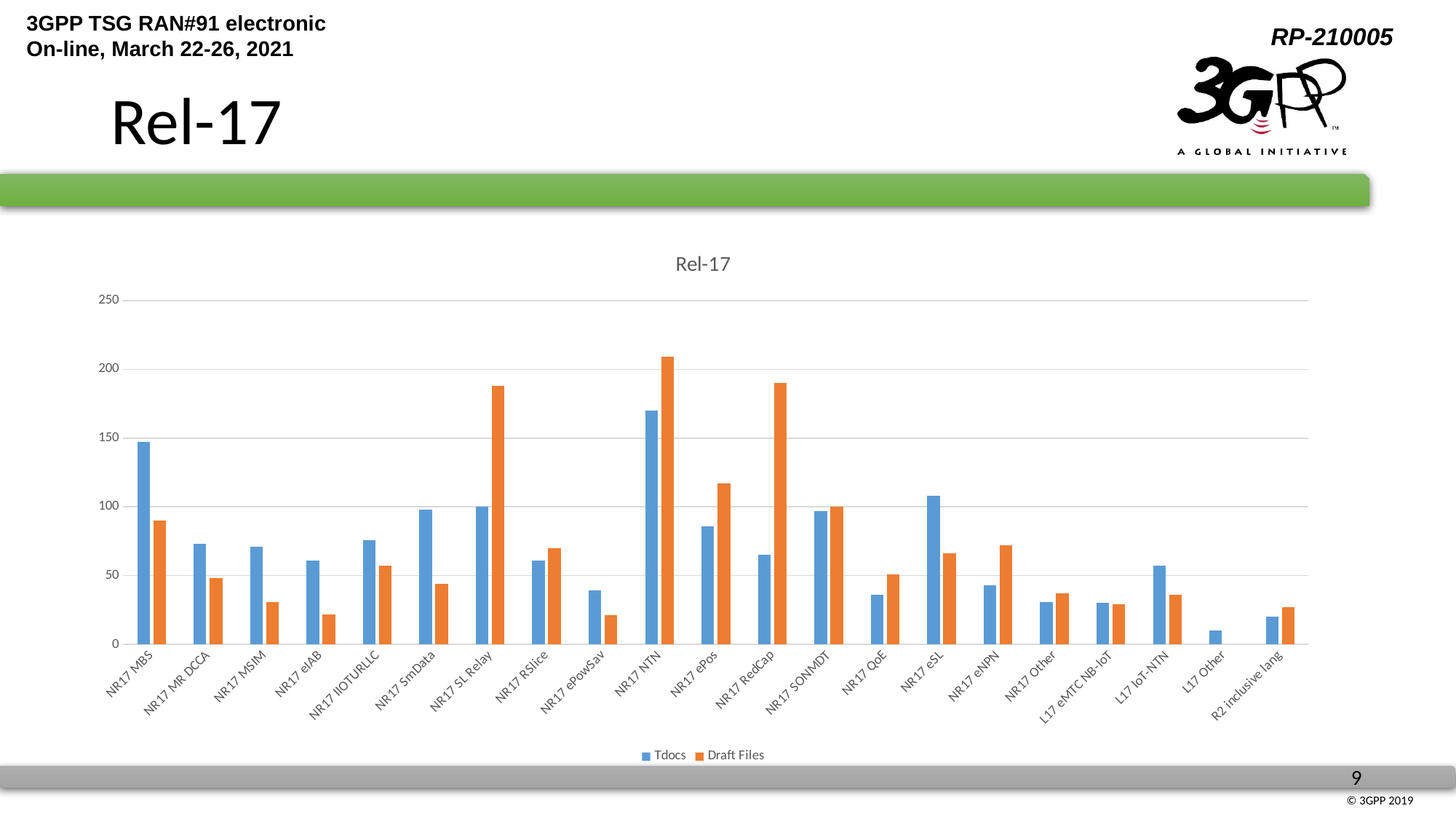

# Rel-17

### Chart: Rel-17

| Category | Tdocs | Draft Files |
|---|---|---|
| NR17 MBS | 147.0 | 90.0 |
| NR17 MR DCCA | 73.0 | 48.0 |
| NR17 MSIM | 71.0 | 31.0 |
| NR17 eIAB | 61.0 | 22.0 |
| NR17 IIOTURLLC | 76.0 | 57.0 |
| NR17 SmData | 98.0 | 44.0 |
| NR17 SL Relay | 100.0 | 188.0 |
| NR17 RSlice | 61.0 | 70.0 |
| NR17 ePowSav | 39.0 | 21.0 |
| NR17 NTN | 170.0 | 209.0 |
| NR17 ePos | 86.0 | 117.0 |
| NR17 RedCap | 65.0 | 190.0 |
| NR17 SONMDT | 97.0 | 100.0 |
| NR17 QoE | 36.0 | 51.0 |
| NR17 eSL | 108.0 | 66.0 |
| NR17 eNPN | 43.0 | 72.0 |
| NR17 Other | 31.0 | 37.0 |
| L17 eMTC NB-IoT | 30.0 | 29.0 |
| L17 IoT-NTN | 57.0 | 36.0 |
| L17 Other | 10.0 | None |
| R2 inclusive lang | 20.0 | 27.0 |